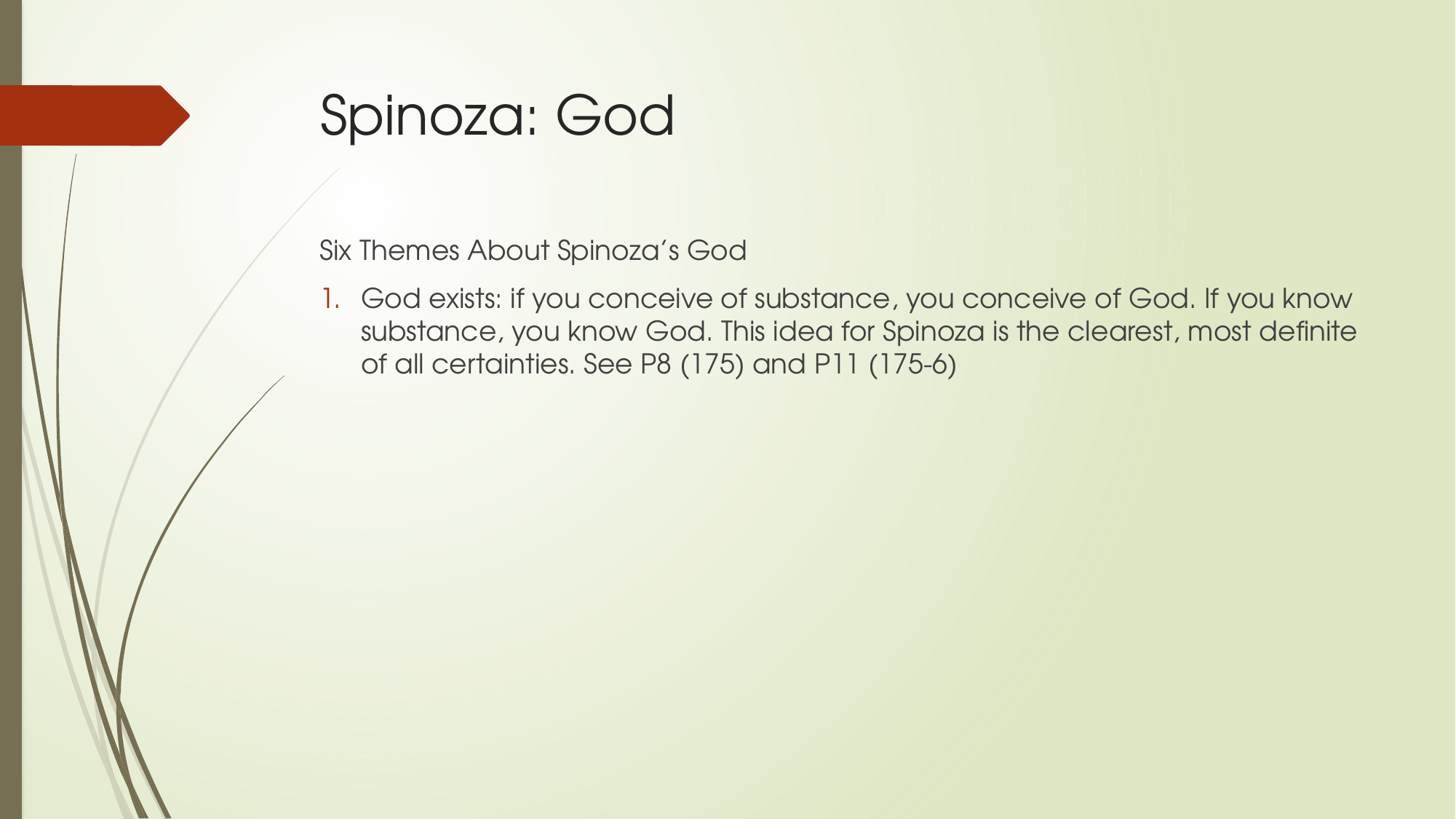

# Spinoza: God
Six Themes About Spinoza’s God
God exists: if you conceive of substance, you conceive of God. If you know substance, you know God. This idea for Spinoza is the clearest, most definite of all certainties. See P8 (175) and P11 (175-6)